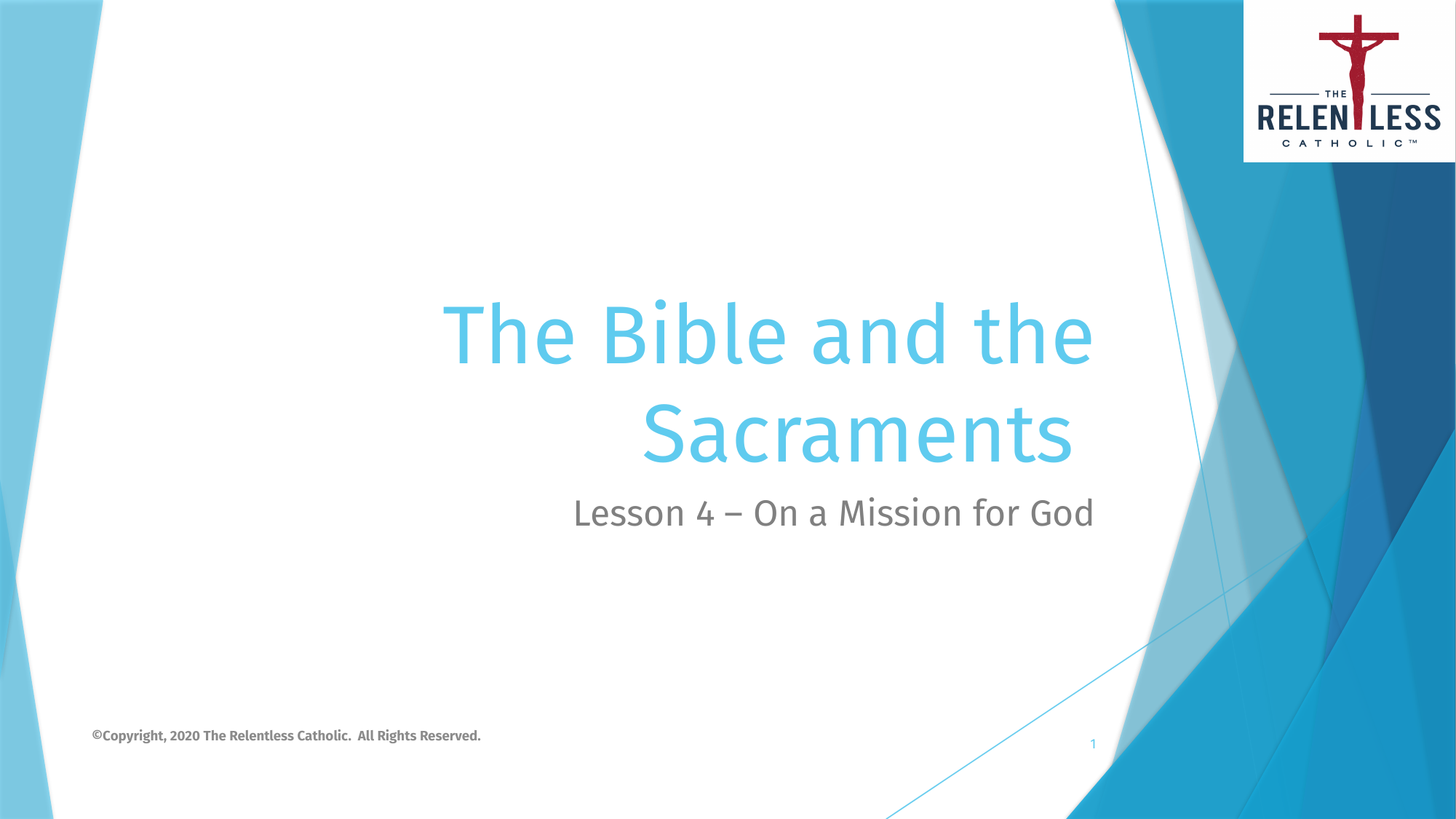

# The Bible and the Sacraments
Lesson 4 – On a Mission for God
©Copyright, 2020 The Relentless Catholic.  All Rights Reserved.

1